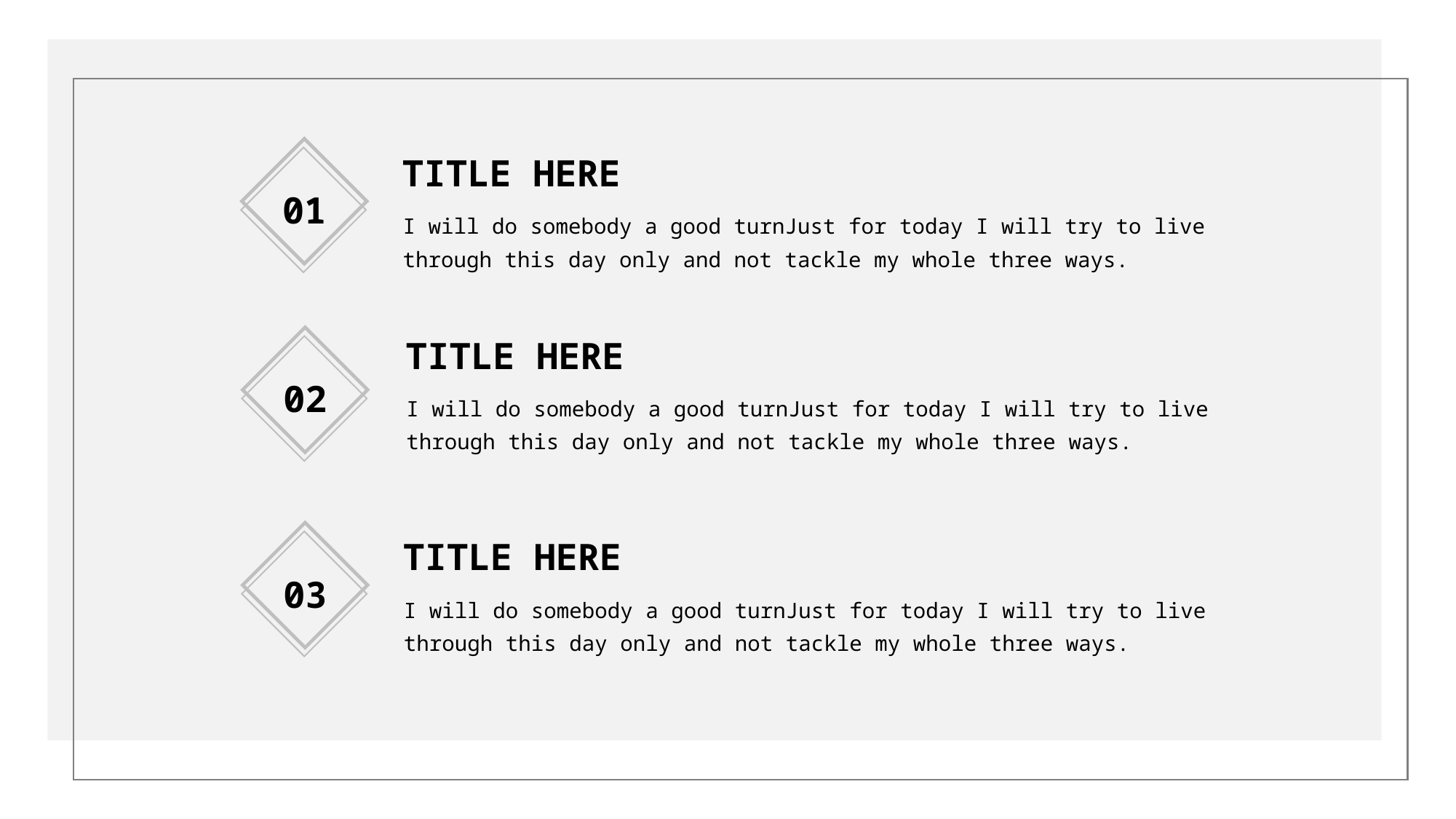

TITLE HERE
01
I will do somebody a good turnJust for today I will try to live through this day only and not tackle my whole three ways.

TITLE HERE
02
I will do somebody a good turnJust for today I will try to live through this day only and not tackle my whole three ways.

TITLE HERE
03
I will do somebody a good turnJust for today I will try to live through this day only and not tackle my whole three ways.